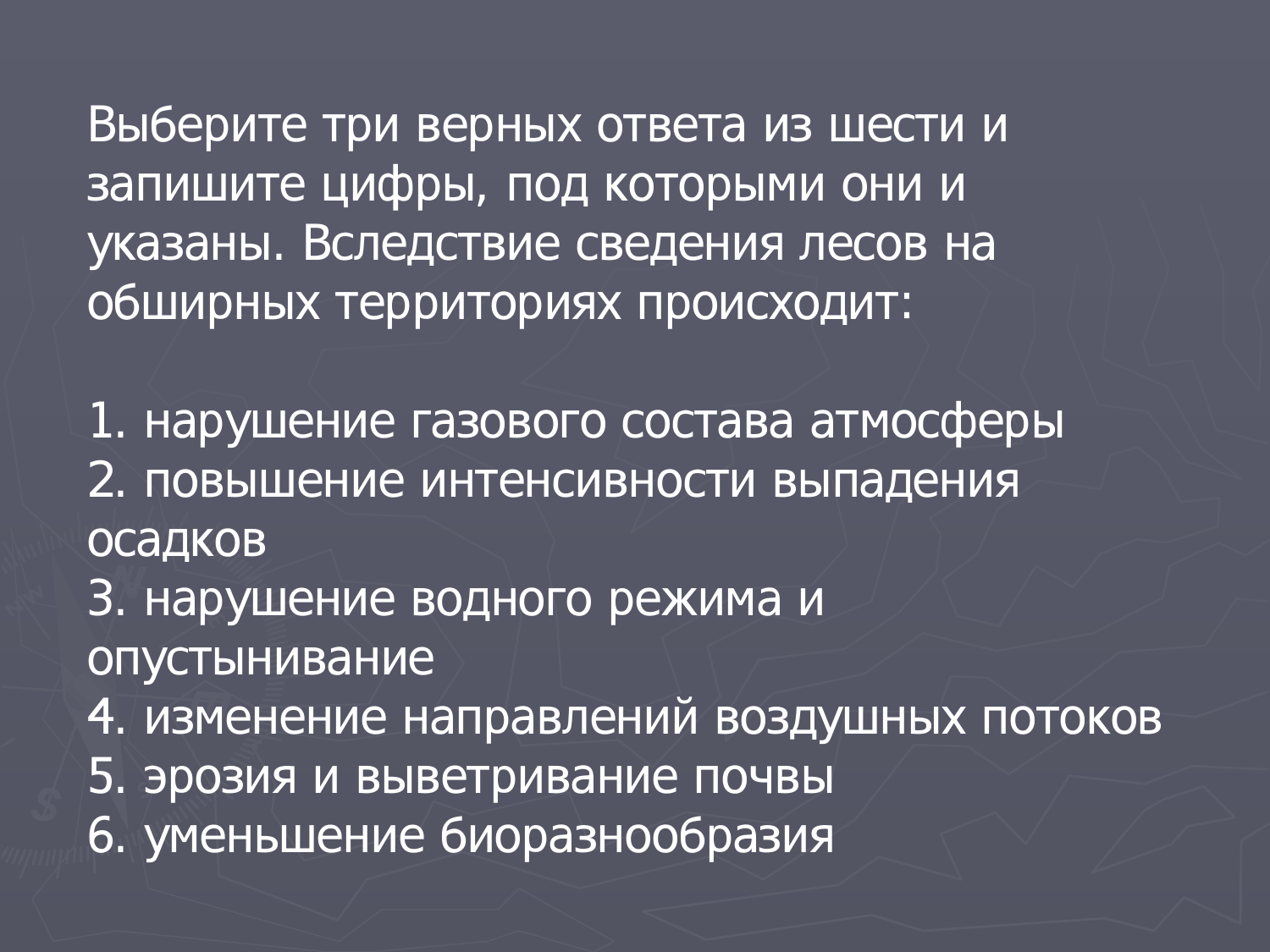

Выберите три верных ответа из шести и запишите цифры, под которыми они и указаны. Вследствие сведения лесов на обширных территориях происходит:

1. нарушение газового состава атмосферы
2. повышение интенсивности выпадения осадков
3. нарушение водного режима и опустынивание
4. изменение направлений воздушных потоков
5. эрозия и выветривание почвы
6. уменьшение биоразнообразия